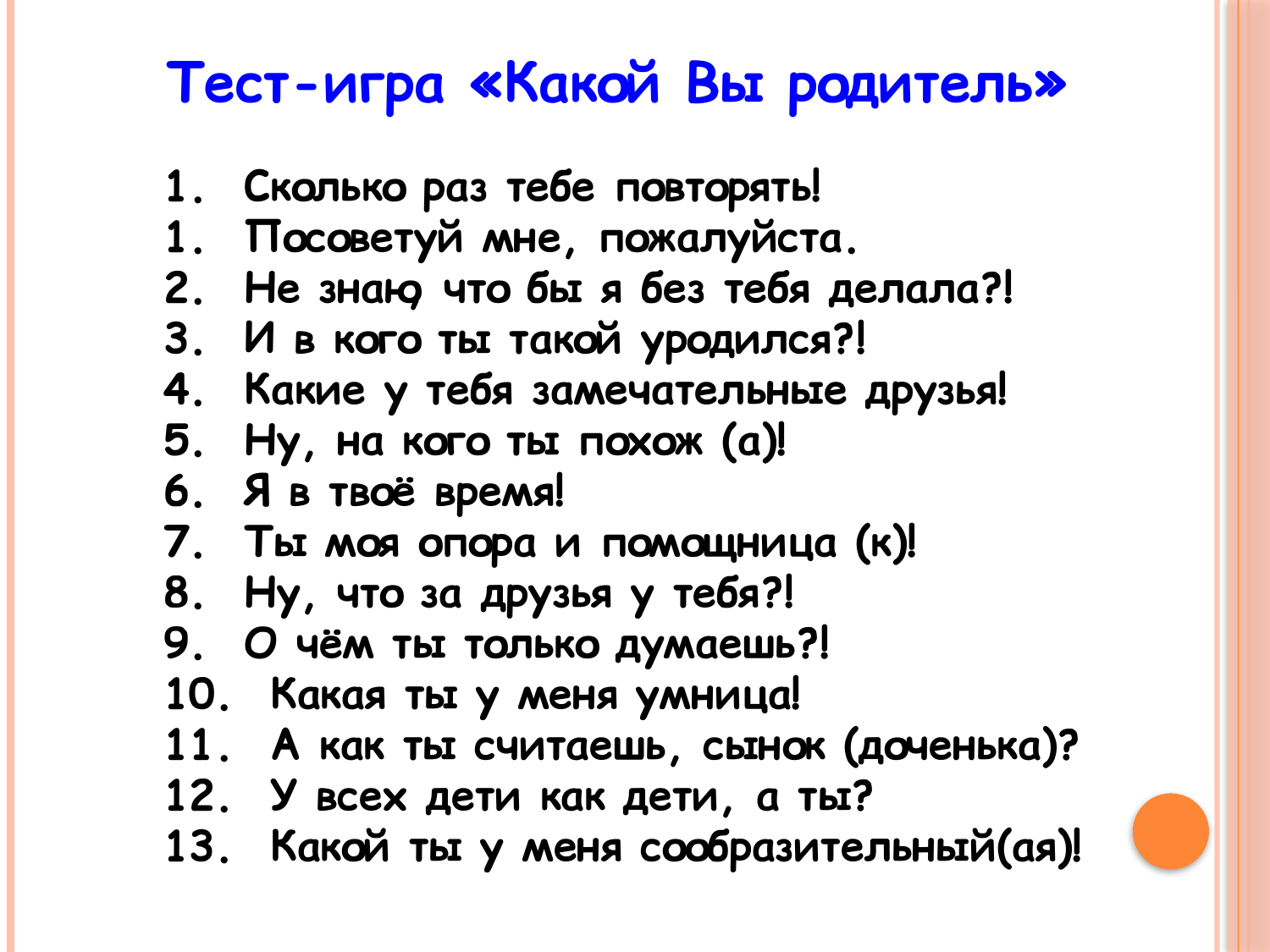

# Тест-игра «Какой Вы родитель»
1.  Сколько раз тебе повторять!
  Посоветуй мне, пожалуйста.
  Не знаю, что бы я без тебя делала?!
  И в кого ты такой уродился?!
  Какие у тебя замечательные друзья!
  Ну, на кого ты похож (а)!
  Я в твоё время!
  Ты моя опора и помощница (к)!
  Ну, что за друзья у тебя?!
  О чём ты только думаешь?!
  Какая ты у меня умница!
  А как ты считаешь, сынок (доченька)?
  У всех дети как дети, а ты?
  Какой ты у меня сообразительный(ая)!